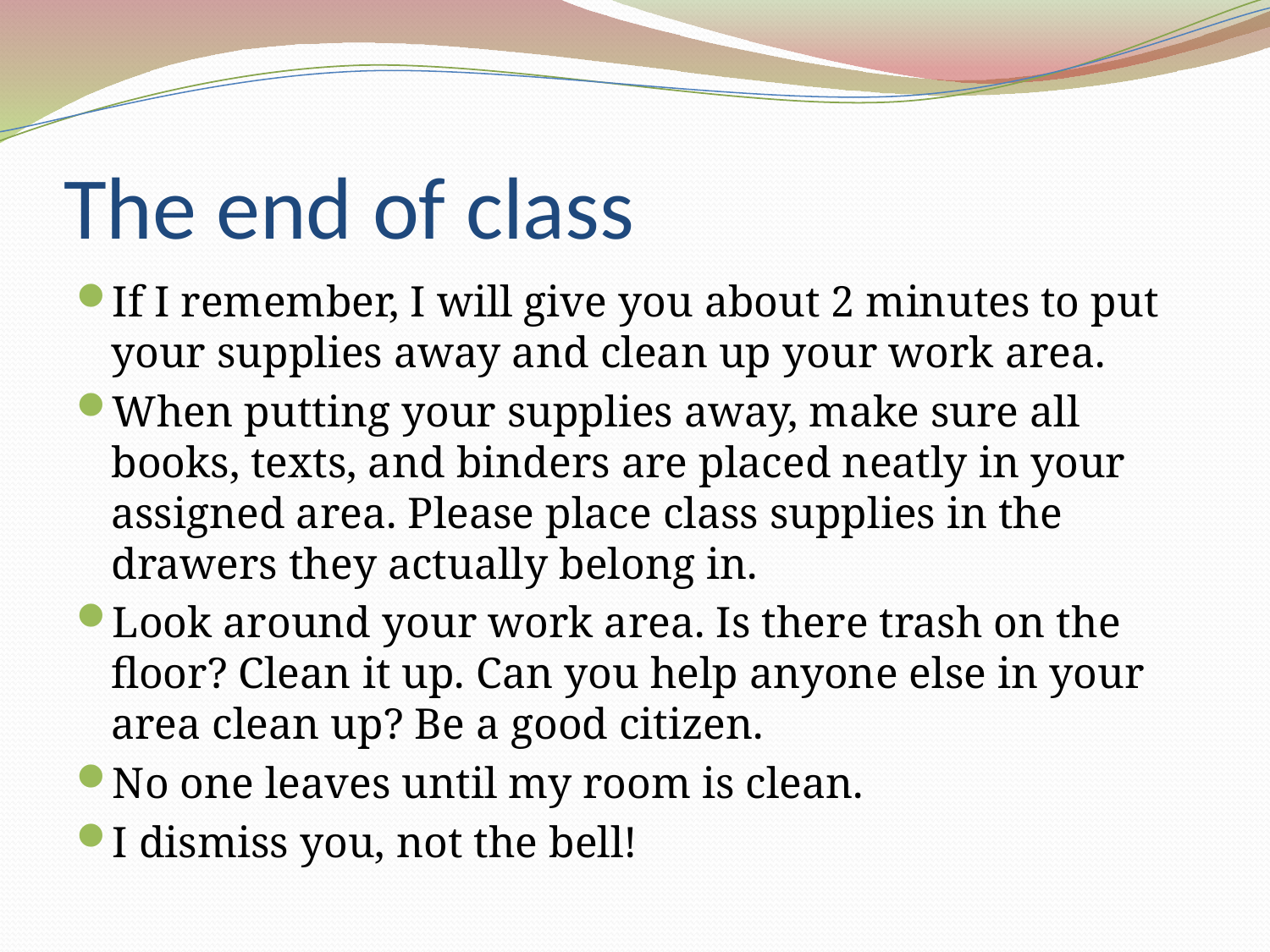

# The end of class
If I remember, I will give you about 2 minutes to put your supplies away and clean up your work area.
When putting your supplies away, make sure all books, texts, and binders are placed neatly in your assigned area. Please place class supplies in the drawers they actually belong in.
Look around your work area. Is there trash on the floor? Clean it up. Can you help anyone else in your area clean up? Be a good citizen.
No one leaves until my room is clean.
I dismiss you, not the bell!